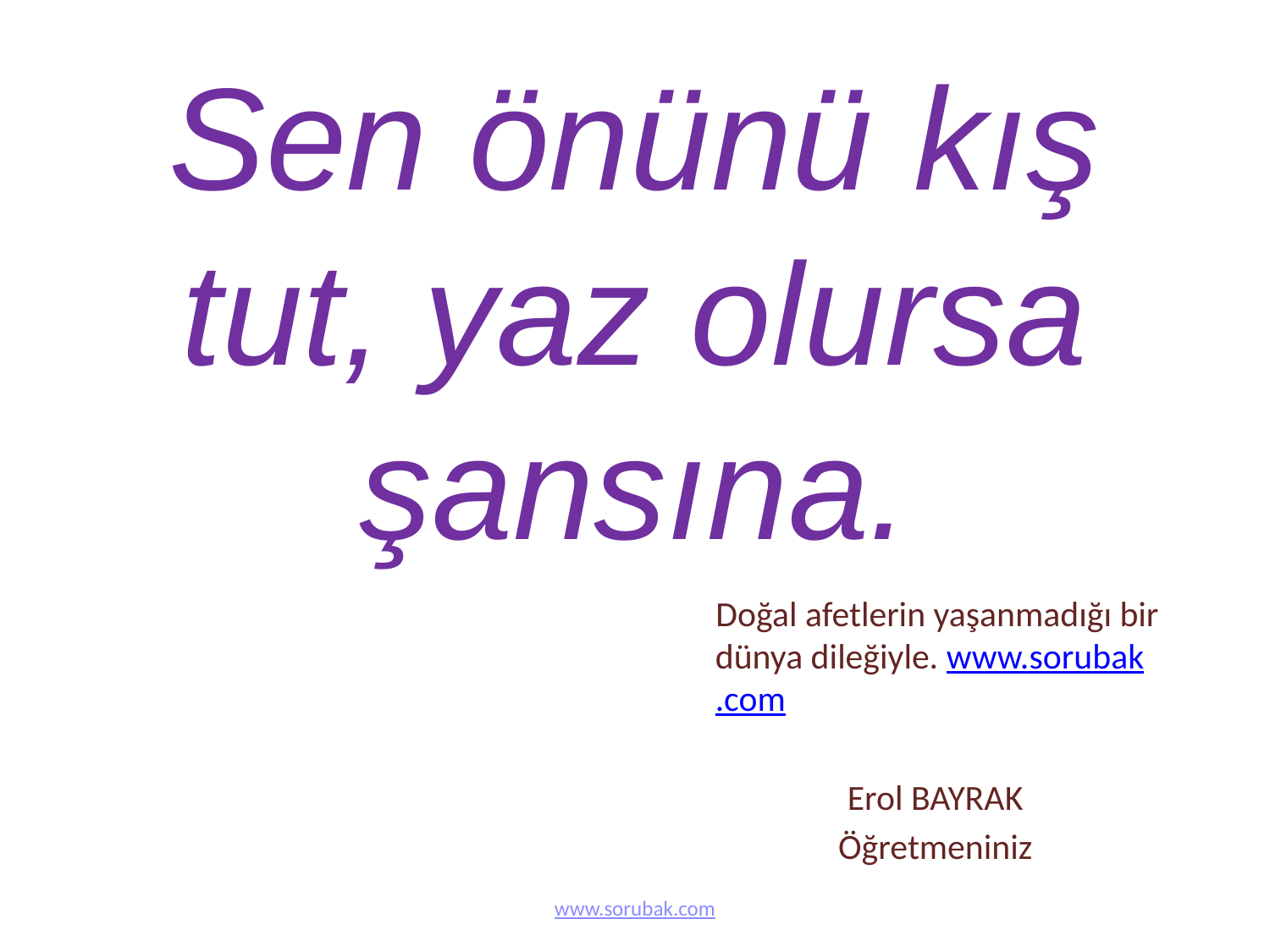

# Sen önünü kış tut, yaz olursa şansına.
      Doğal afetlerin yaşanmadığı bir dünya dileğiyle. www.sorubak.com

Erol BAYRAK
Öğretmeniniz
www.sorubak.com